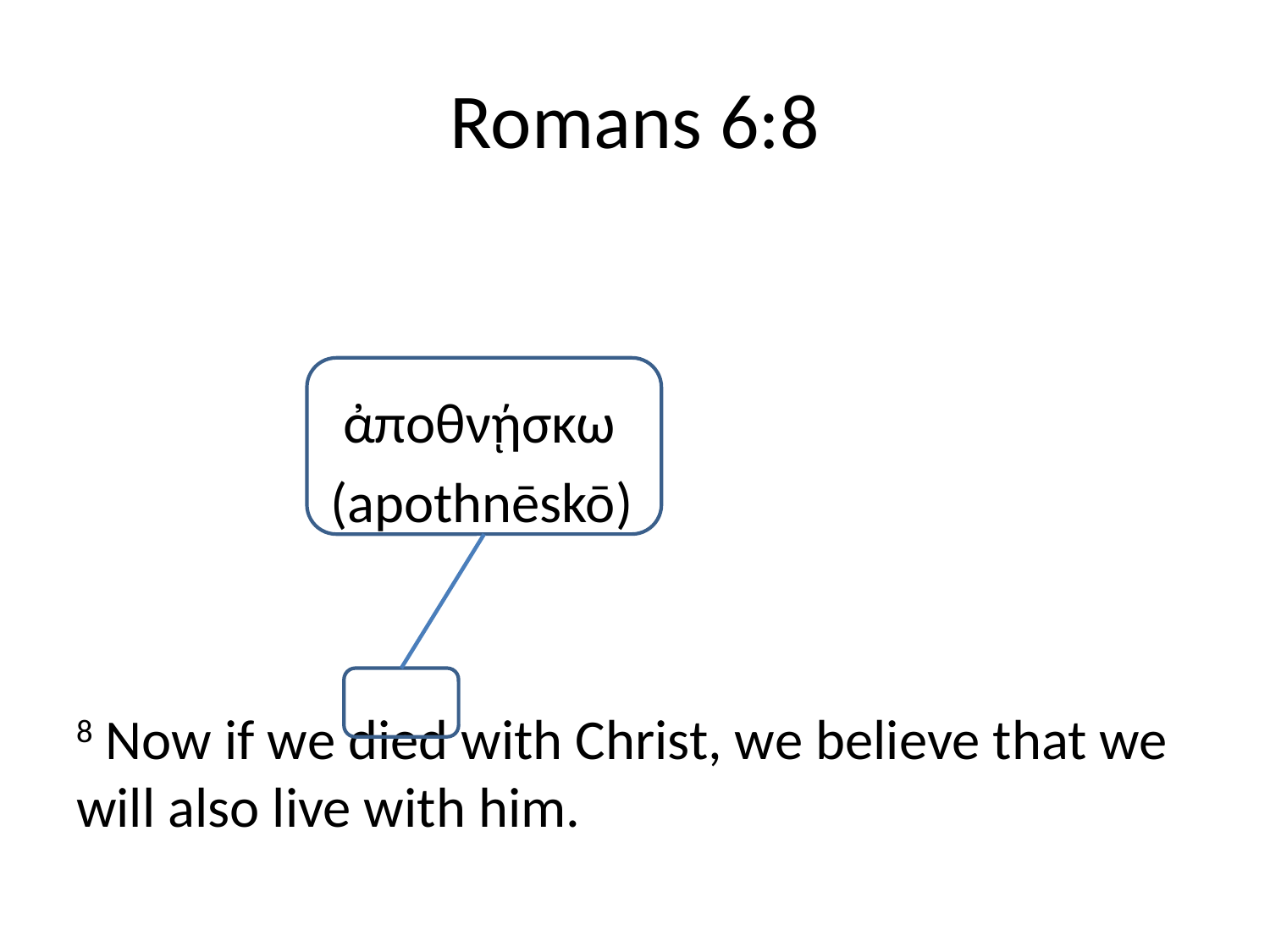

# Romans 6:8

		 ἀποθνῄσκω
		(apothnēskō)

8 Now if we died with Christ, we believe that we will also live with him.